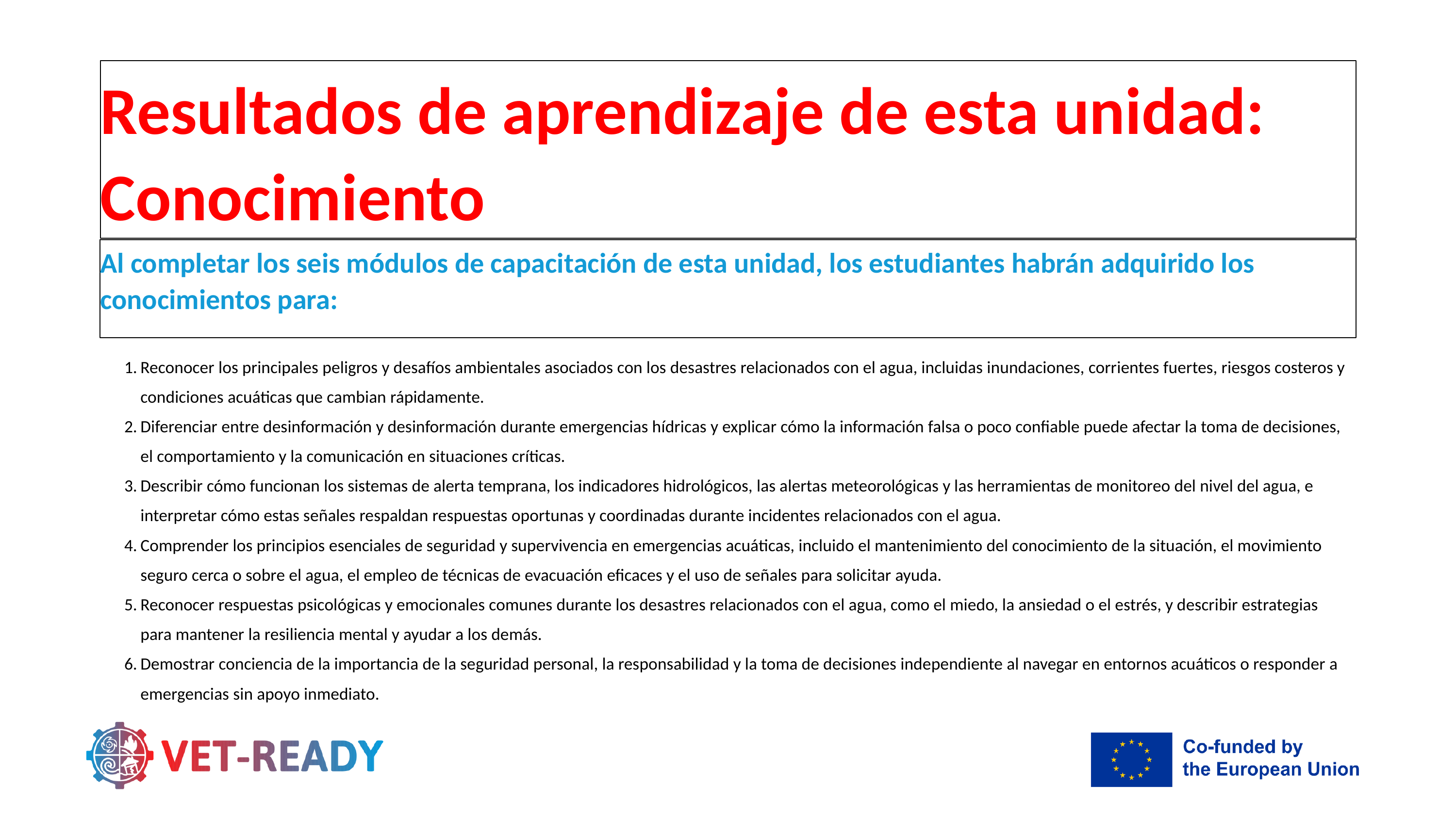

Resultados de aprendizaje de esta unidad: Conocimiento

Al completar los seis módulos de capacitación de esta unidad, los estudiantes habrán adquirido los conocimientos para:
Reconocer los principales peligros y desafíos ambientales asociados con los desastres relacionados con el agua, incluidas inundaciones, corrientes fuertes, riesgos costeros y condiciones acuáticas que cambian rápidamente.
Diferenciar entre desinformación y desinformación durante emergencias hídricas y explicar cómo la información falsa o poco confiable puede afectar la toma de decisiones, el comportamiento y la comunicación en situaciones críticas.
Describir cómo funcionan los sistemas de alerta temprana, los indicadores hidrológicos, las alertas meteorológicas y las herramientas de monitoreo del nivel del agua, e interpretar cómo estas señales respaldan respuestas oportunas y coordinadas durante incidentes relacionados con el agua.
Comprender los principios esenciales de seguridad y supervivencia en emergencias acuáticas, incluido el mantenimiento del conocimiento de la situación, el movimiento seguro cerca o sobre el agua, el empleo de técnicas de evacuación eficaces y el uso de señales para solicitar ayuda.
Reconocer respuestas psicológicas y emocionales comunes durante los desastres relacionados con el agua, como el miedo, la ansiedad o el estrés, y describir estrategias para mantener la resiliencia mental y ayudar a los demás.
Demostrar conciencia de la importancia de la seguridad personal, la responsabilidad y la toma de decisiones independiente al navegar en entornos acuáticos o responder a emergencias sin apoyo inmediato.